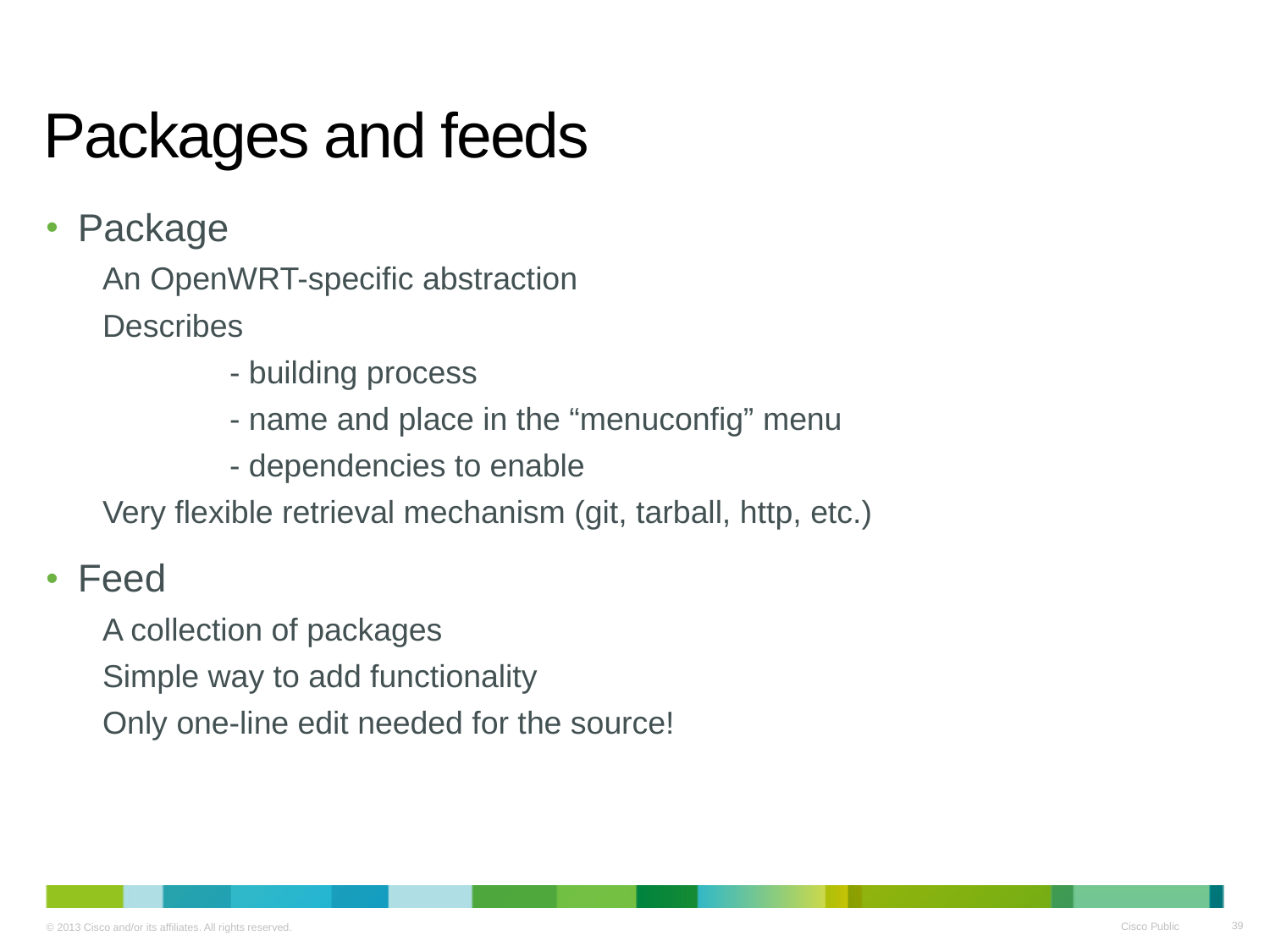

# Packages and feeds
Package
An OpenWRT-specific abstraction
Describes
	- building process
	- name and place in the “menuconfig” menu
	- dependencies to enable
Very flexible retrieval mechanism (git, tarball, http, etc.)
Feed
A collection of packages
Simple way to add functionality
Only one-line edit needed for the source!